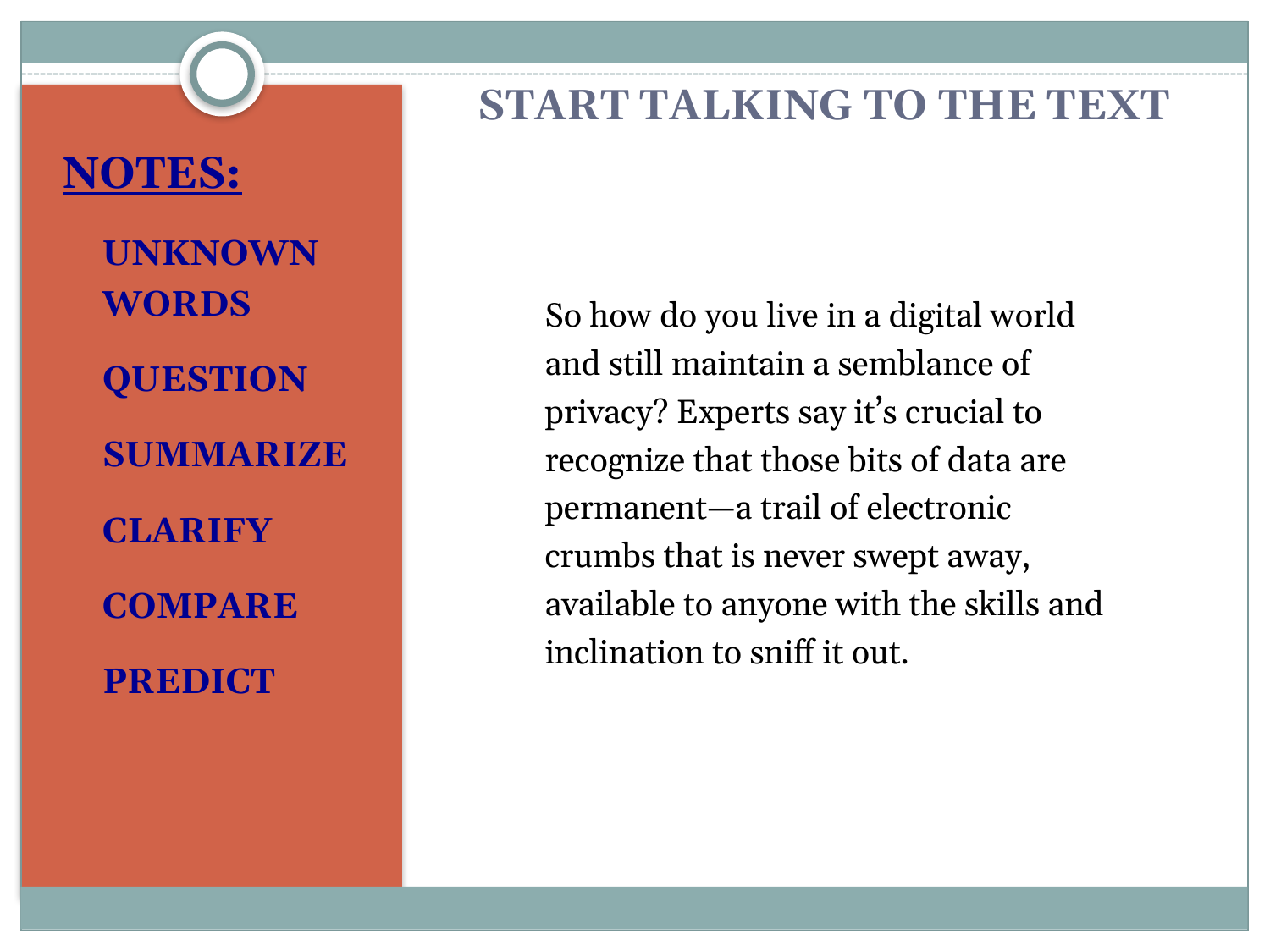

# START TALKING TO THE TEXT
NOTES:
UNKNOWN WORDS
QUESTION
SUMMARIZE
CLARIFY
COMPARE
PREDICT

So how do you live in a digital world and still maintain a semblance of privacy? Experts say it’s crucial to recognize that those bits of data are permanent—a trail of electronic crumbs that is never swept away, available to anyone with the skills and inclination to sniff it out.